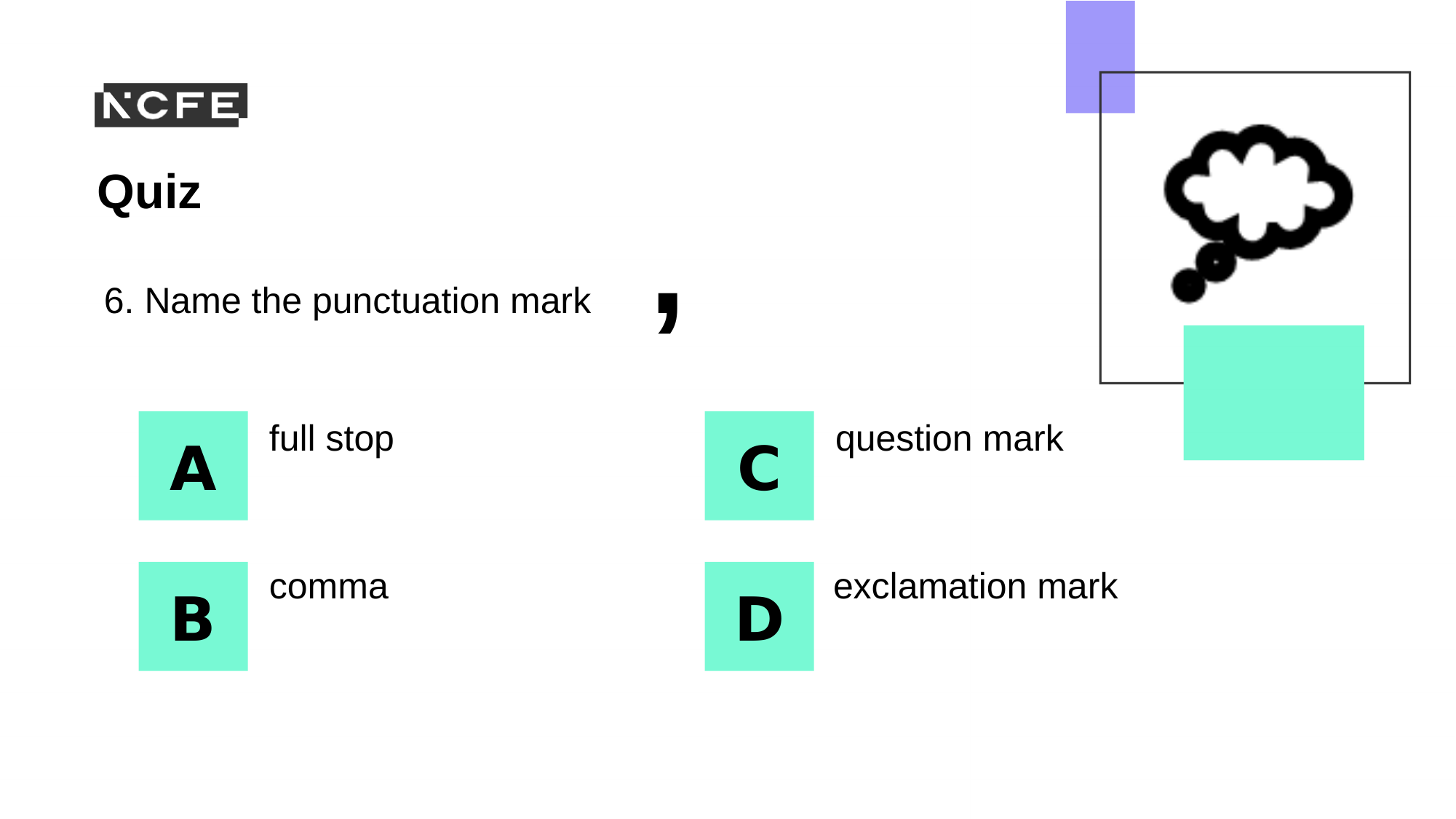

6. Name the punctuation mark	,
full stop

question mark

comma

exclamation mark